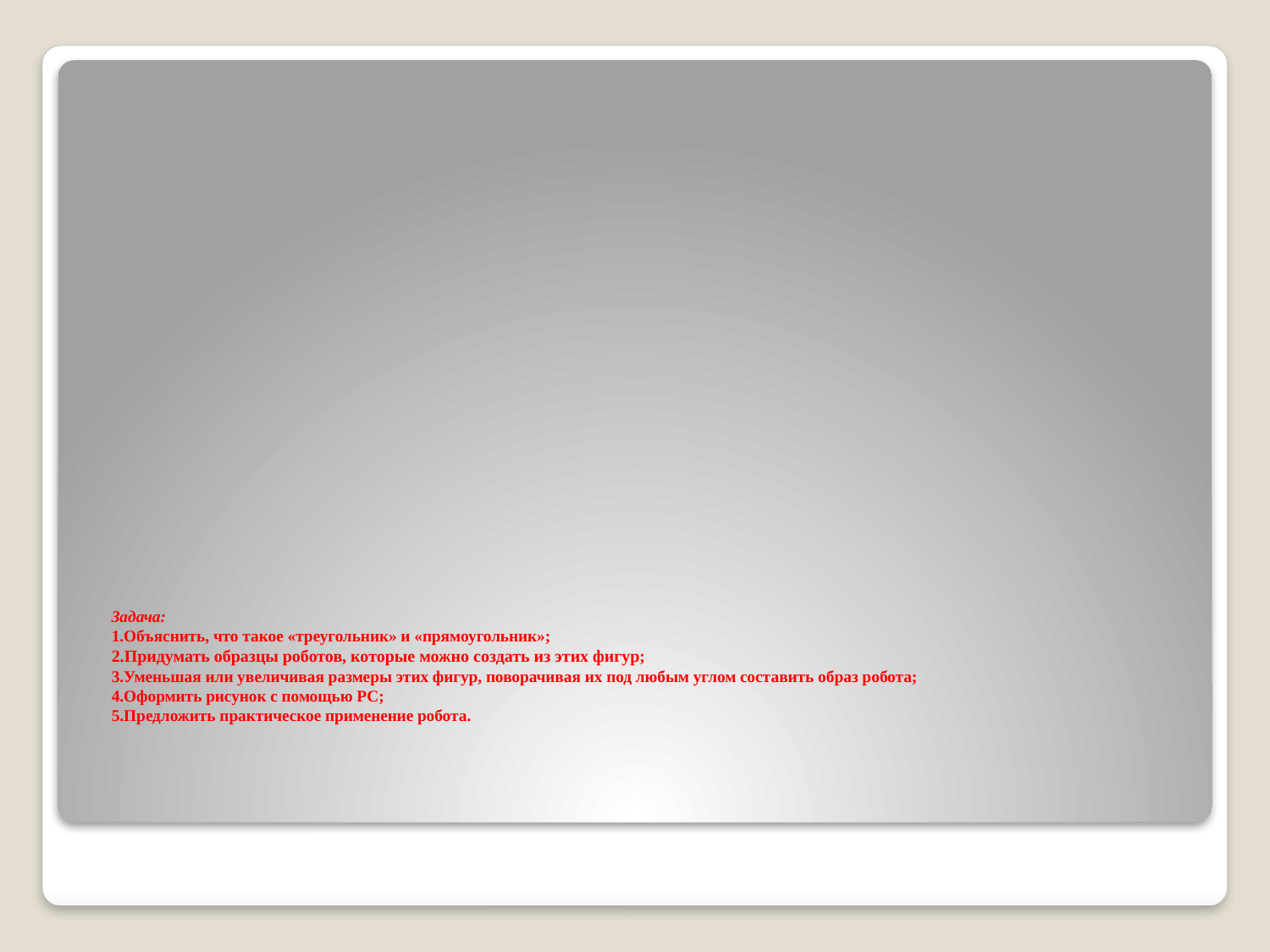

# Задача: 1.Объяснить, что такое «треугольник» и «прямоугольник»; 2.Придумать образцы роботов, которые можно создать из этих фигур; 3.Уменьшая или увеличивая размеры этих фигур, поворачивая их под любым углом составить образ робота; 4.Оформить рисунок с помощью РС; 5.Предложить практическое применение робота.